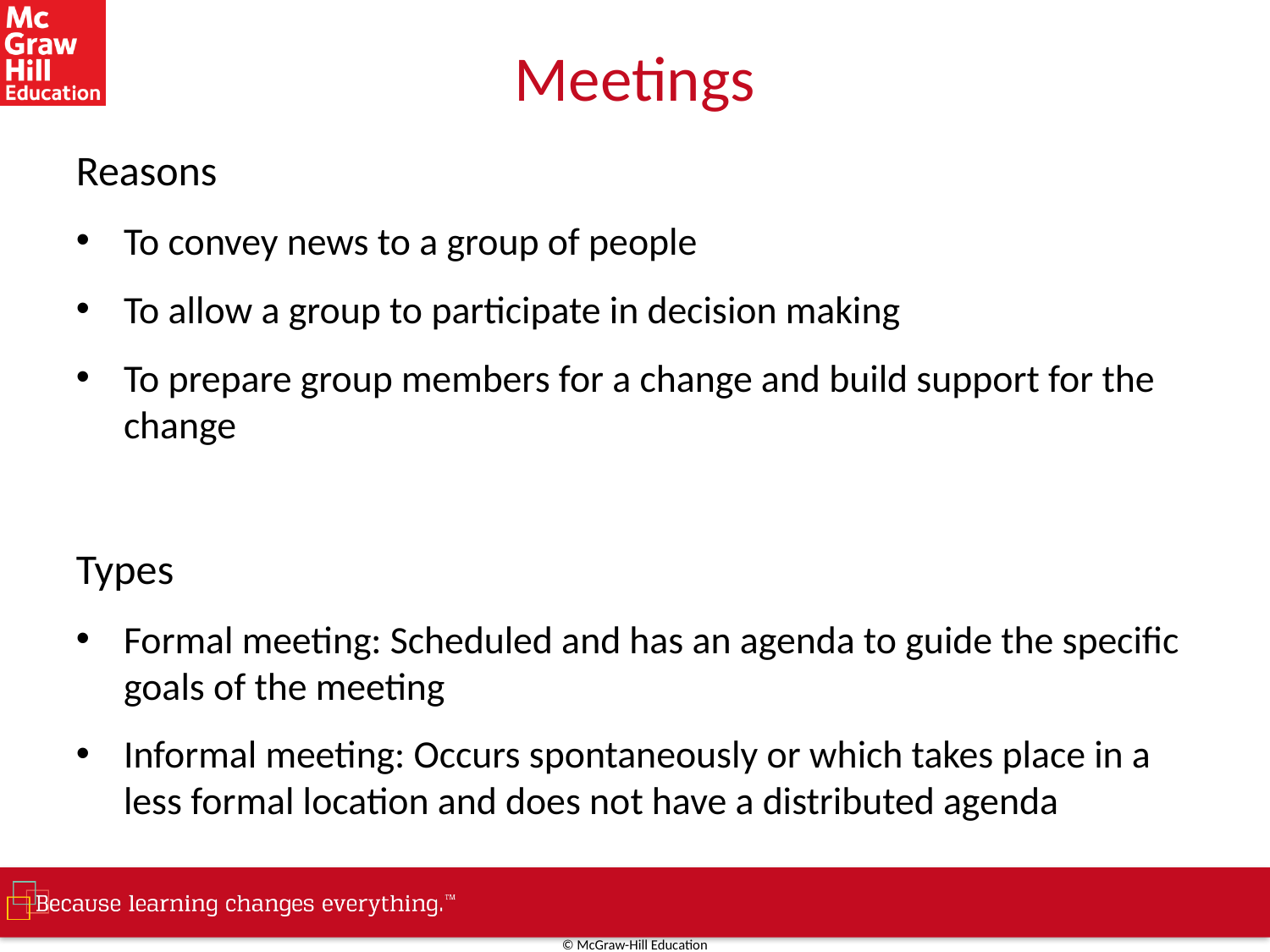

# Meetings
Reasons
To convey news to a group of people
To allow a group to participate in decision making
To prepare group members for a change and build support for the change

Types
Formal meeting: Scheduled and has an agenda to guide the specific goals of the meeting
Informal meeting: Occurs spontaneously or which takes place in a less formal location and does not have a distributed agenda